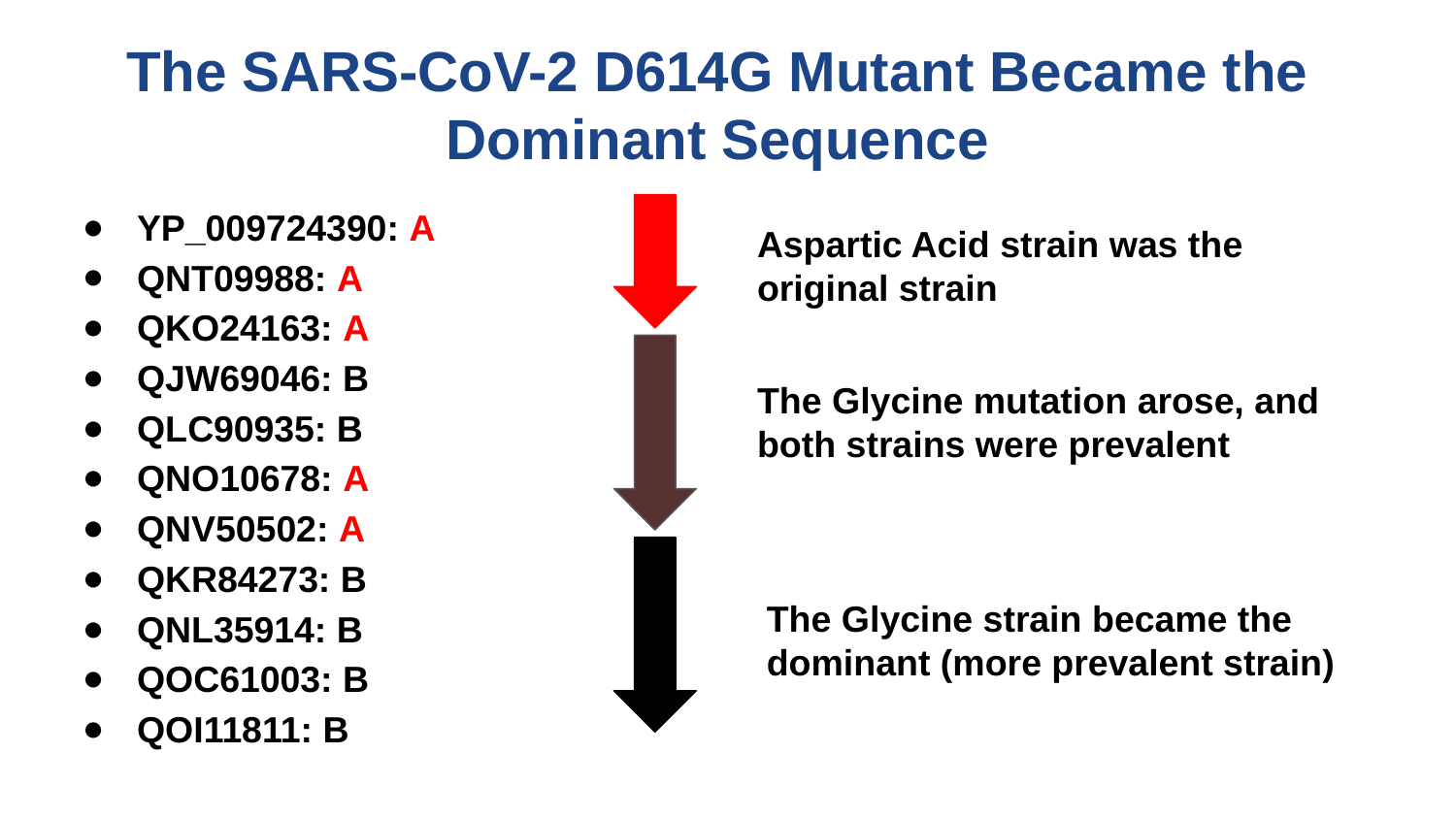

# The SARS-CoV-2 D614G Mutant Became the Dominant Sequence
YP_009724390: A
QNT09988: A
QKO24163: A
QJW69046: B
QLC90935: B
QNO10678: A
QNV50502: A
QKR84273: B
QNL35914: B
QOC61003: B
QOI11811: B

Aspartic Acid strain was the original strain

The Glycine mutation arose, and both strains were prevalent

The Glycine strain became the dominant (more prevalent strain)